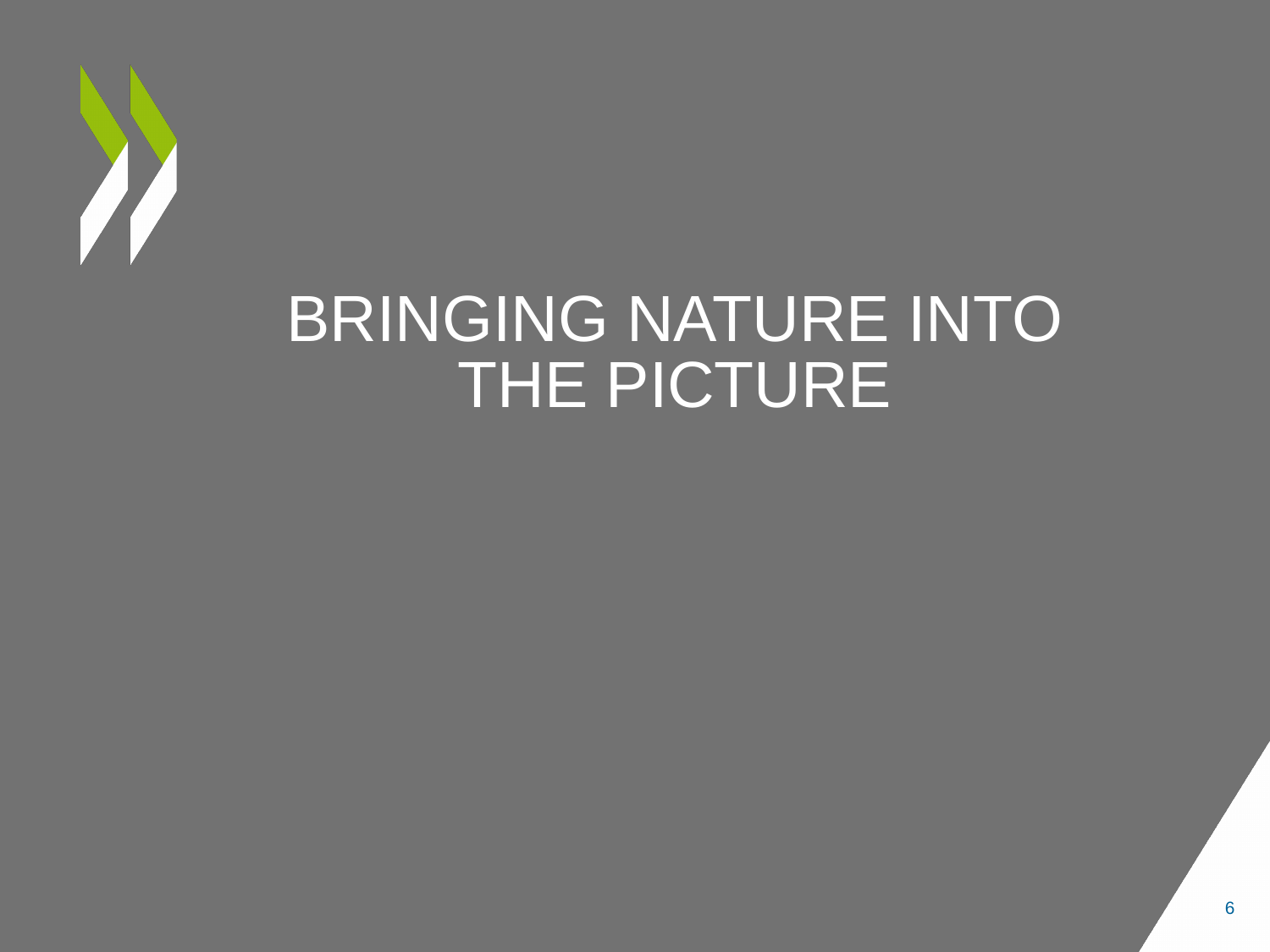

# Bringing nature into the picture
6